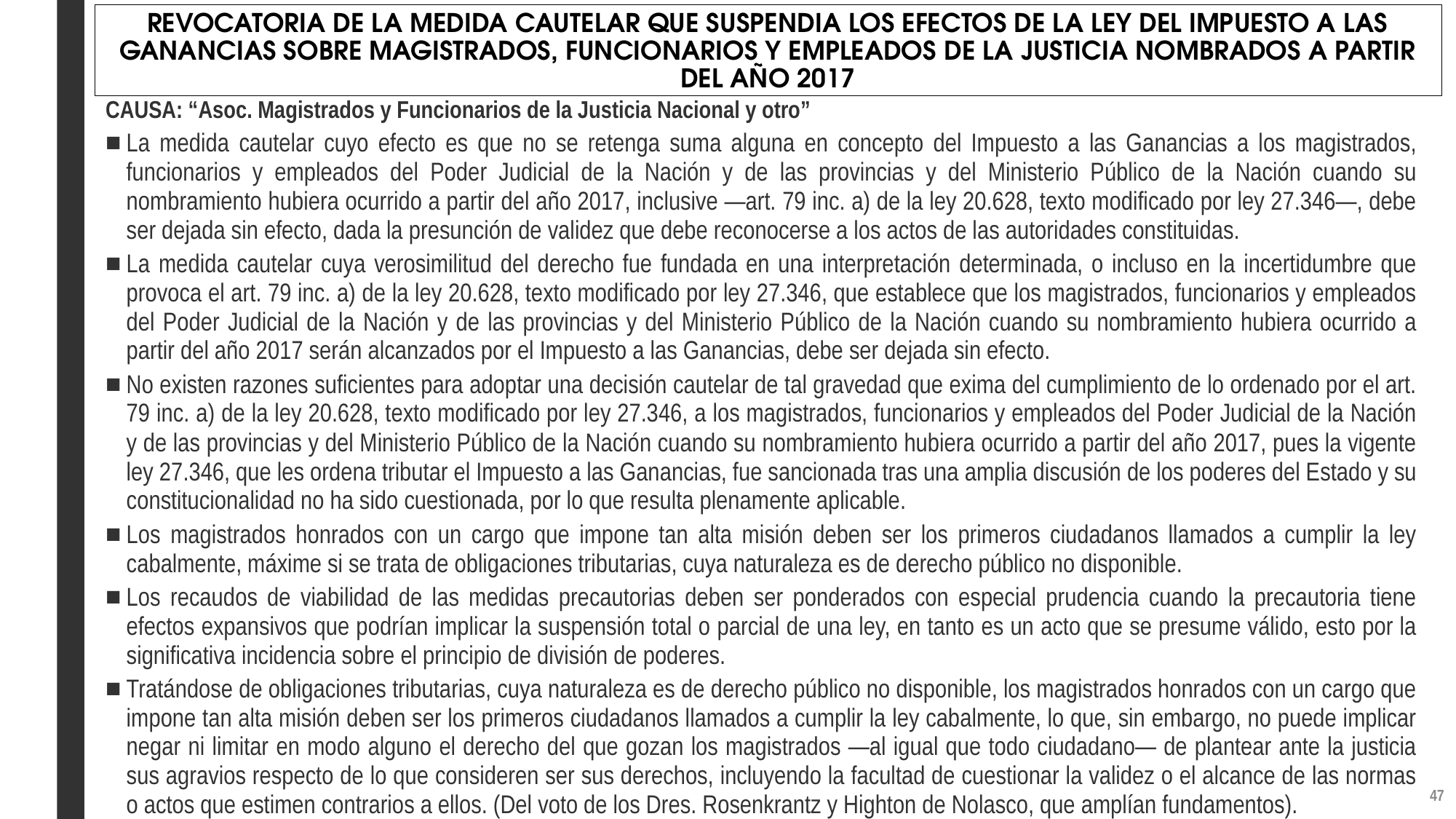

# REVOCATORIA DE LA MEDIDA CAUTELAR QUE SUSPENDIA LOS EFECTOS DE LA LEY DEL IMPUESTO A LAS GANANCIAS SOBRE MAGISTRADOS, FUNCIONARIOS Y EMPLEADOS DE LA JUSTICIA NOMBRADOS A PARTIR DEL AÑO 2017
CAUSA: “Asoc. Magistrados y Funcionarios de la Justicia Nacional y otro”
La medida cautelar cuyo efecto es que no se retenga suma alguna en concepto del Impuesto a las Ganancias a los magistrados, funcionarios y empleados del Poder Judicial de la Nación y de las provincias y del Ministerio Público de la Nación cuando su nombramiento hubiera ocurrido a partir del año 2017, inclusive —art. 79 inc. a) de la ley 20.628, texto modificado por ley 27.346—, debe ser dejada sin efecto, dada la presunción de validez que debe reconocerse a los actos de las autoridades constituidas.
La medida cautelar cuya verosimilitud del derecho fue fundada en una interpretación determinada, o incluso en la incertidumbre que provoca el art. 79 inc. a) de la ley 20.628, texto modificado por ley 27.346, que establece que los magistrados, funcionarios y empleados del Poder Judicial de la Nación y de las provincias y del Ministerio Público de la Nación cuando su nombramiento hubiera ocurrido a partir del año 2017 serán alcanzados por el Impuesto a las Ganancias, debe ser dejada sin efecto.
No existen razones suficientes para adoptar una decisión cautelar de tal gravedad que exima del cumplimiento de lo ordenado por el art. 79 inc. a) de la ley 20.628, texto modificado por ley 27.346, a los magistrados, funcionarios y empleados del Poder Judicial de la Nación y de las provincias y del Ministerio Público de la Nación cuando su nombramiento hubiera ocurrido a partir del año 2017, pues la vigente ley 27.346, que les ordena tributar el Impuesto a las Ganancias, fue sancionada tras una amplia discusión de los poderes del Estado y su constitucionalidad no ha sido cuestionada, por lo que resulta plenamente aplicable.
Los magistrados honrados con un cargo que impone tan alta misión deben ser los primeros ciudadanos llamados a cumplir la ley cabalmente, máxime si se trata de obligaciones tributarias, cuya naturaleza es de derecho público no disponible.
Los recaudos de viabilidad de las medidas precautorias deben ser ponderados con especial prudencia cuando la precautoria tiene efectos expansivos que podrían implicar la suspensión total o parcial de una ley, en tanto es un acto que se presume válido, esto por la significativa incidencia sobre el principio de división de poderes.
Tratándose de obligaciones tributarias, cuya naturaleza es de derecho público no disponible, los magistrados honrados con un cargo que impone tan alta misión deben ser los primeros ciudadanos llamados a cumplir la ley cabalmente, lo que, sin embargo, no puede implicar negar ni limitar en modo alguno el derecho del que gozan los magistrados —al igual que todo ciudadano— de plantear ante la justicia sus agravios respecto de lo que consideren ser sus derechos, incluyendo la facultad de cuestionar la validez o el alcance de las normas o actos que estimen contrarios a ellos. (Del voto de los Dres. Rosenkrantz y Highton de Nolasco, que amplían fundamentos).
47